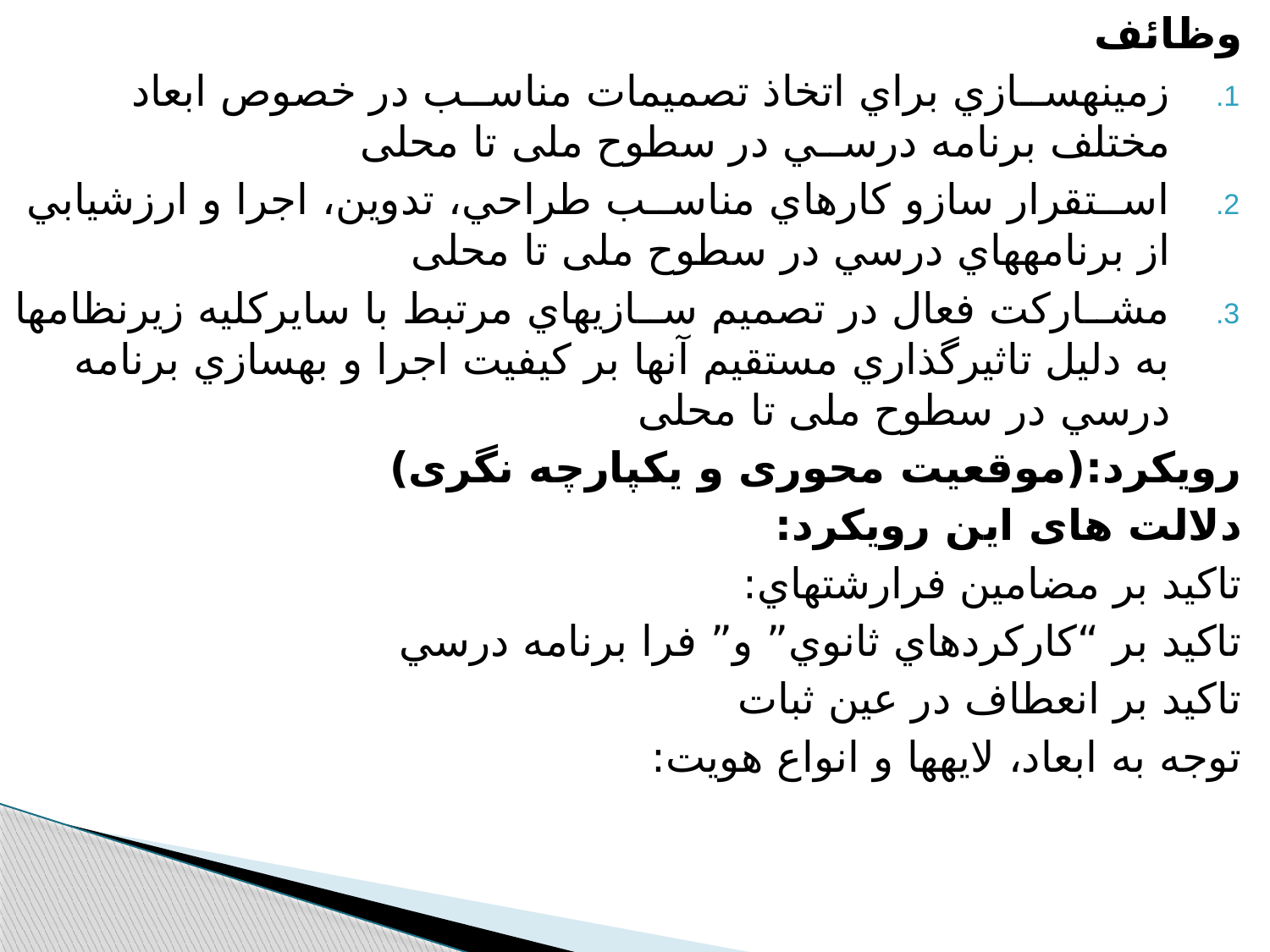

وظائف
زمينهســازي براي اتخاذ تصميمات مناســب در خصوص ابعاد مختلف برنامه درســي در سطوح ملی تا محلی
اســتقرار سازو كارهاي مناســب طراحي، تدوين، اجرا و ارزشيابي از برنامههاي درسي در سطوح ملی تا محلی
مشــاركت فعال در تصميم ســازيهاي مرتبط با سايركليه زيرنظامها به دليل تاثيرگذاري مستقيم آنها بر كيفيت اجرا و بهسازي برنامه درسي در سطوح ملی تا محلی
رویکرد:(موقعیت محوری و یکپارچه نگری)
دلالت های این رویکرد:
تاكيد بر مضامين فرارشتهاي:
تاكيد بر “كاركردهاي ثانوي” و” فرا برنامه درسي
تاكيد بر انعطاف در عين ثبات
توجه به ابعاد، لايهها و انواع هويت: